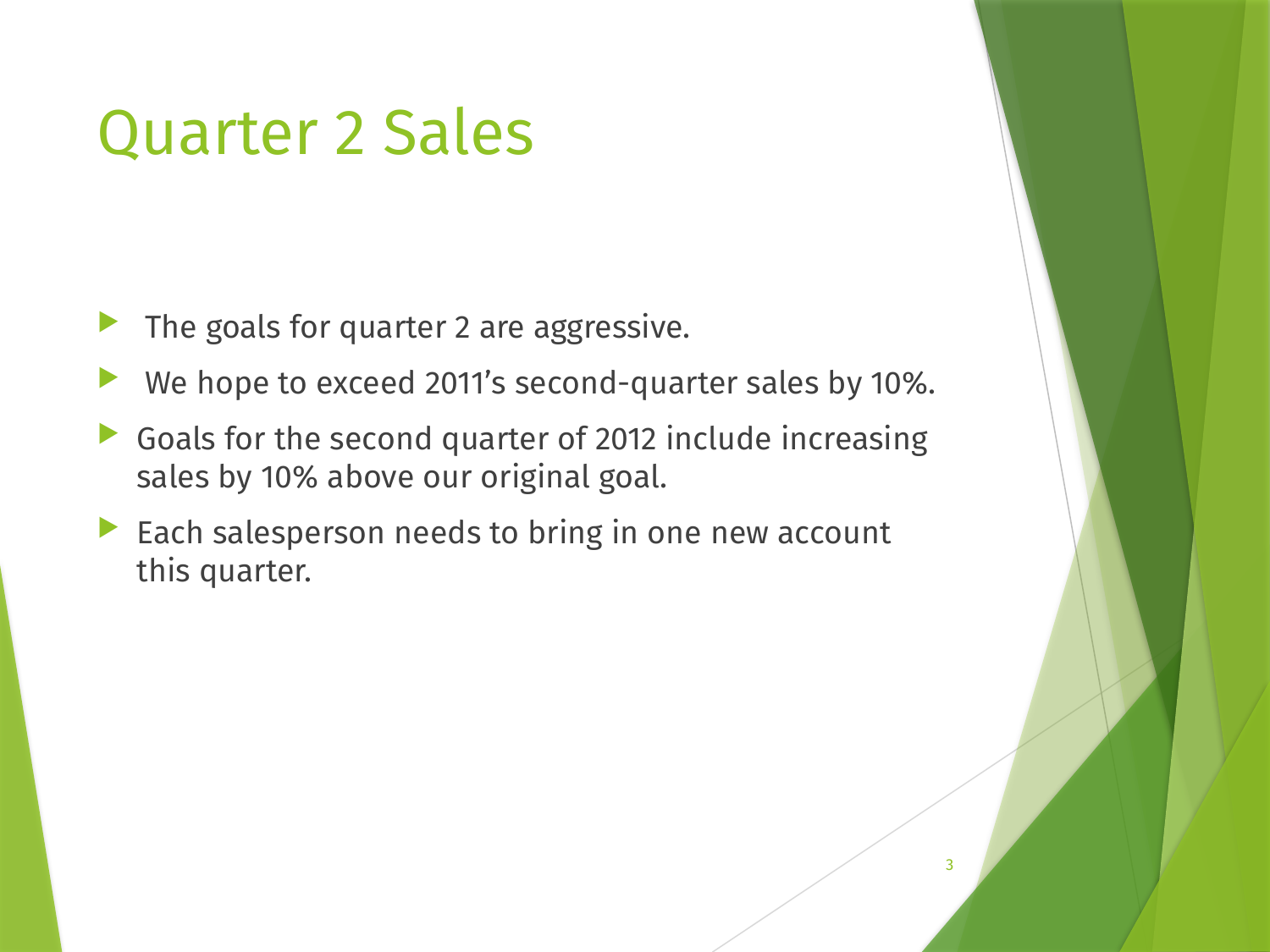

# Quarter 2 Sales
The goals for quarter 2 are aggressive.
We hope to exceed 2011’s second-quarter sales by 10%.
Goals for the second quarter of 2012 include increasing sales by 10% above our original goal.
Each salesperson needs to bring in one new account this quarter.

3